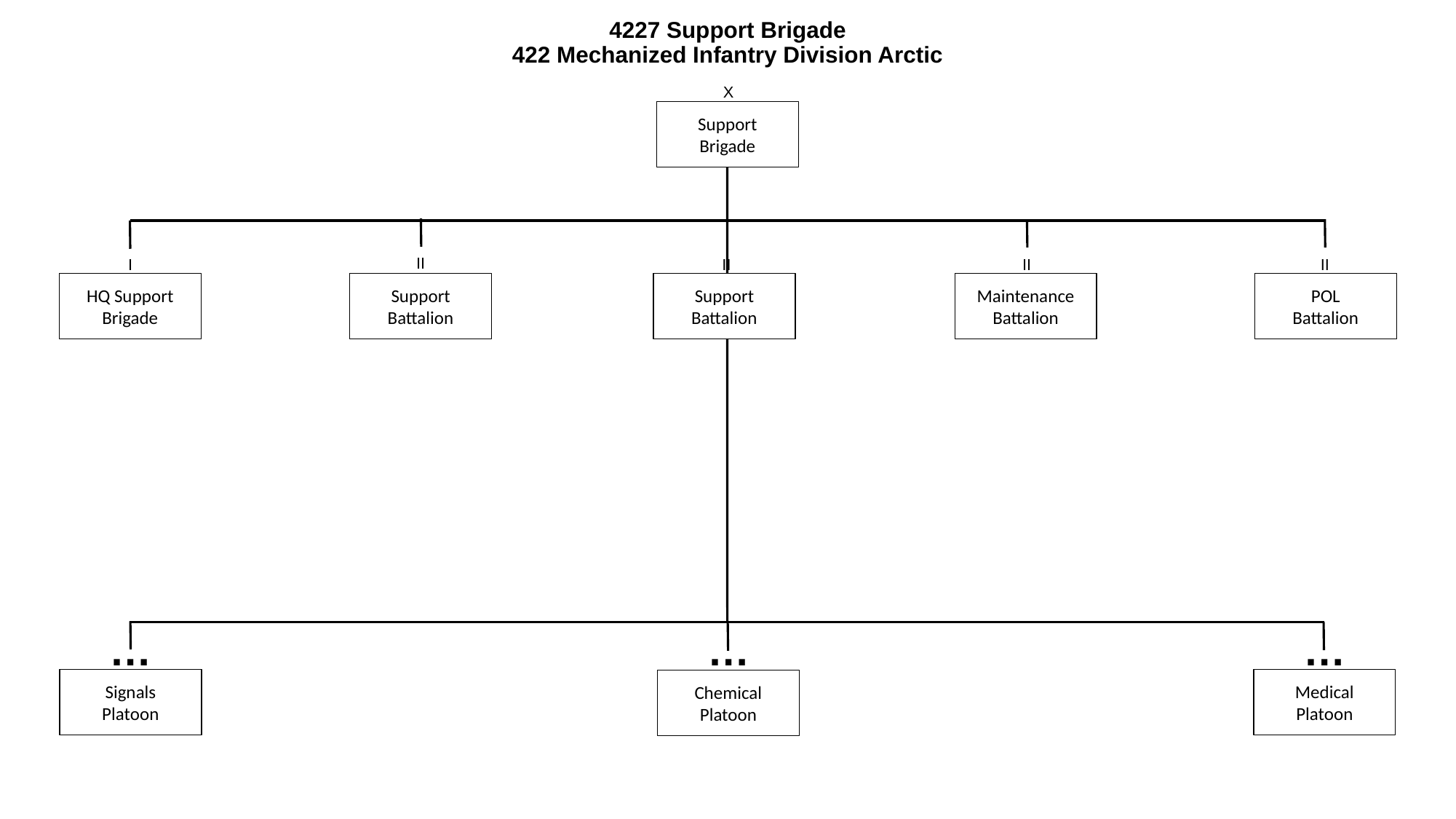

# 4227 Support Brigade 422 Mechanized Infantry Division Arctic
X
Support
Brigade
II
I
II
II
II
HQ Support
Brigade
Support
Battalion
Support
Battalion
Maintenance
Battalion
POL
Battalion
…
…
…
Signals
Platoon
Medical
Platoon
Chemical
Platoon